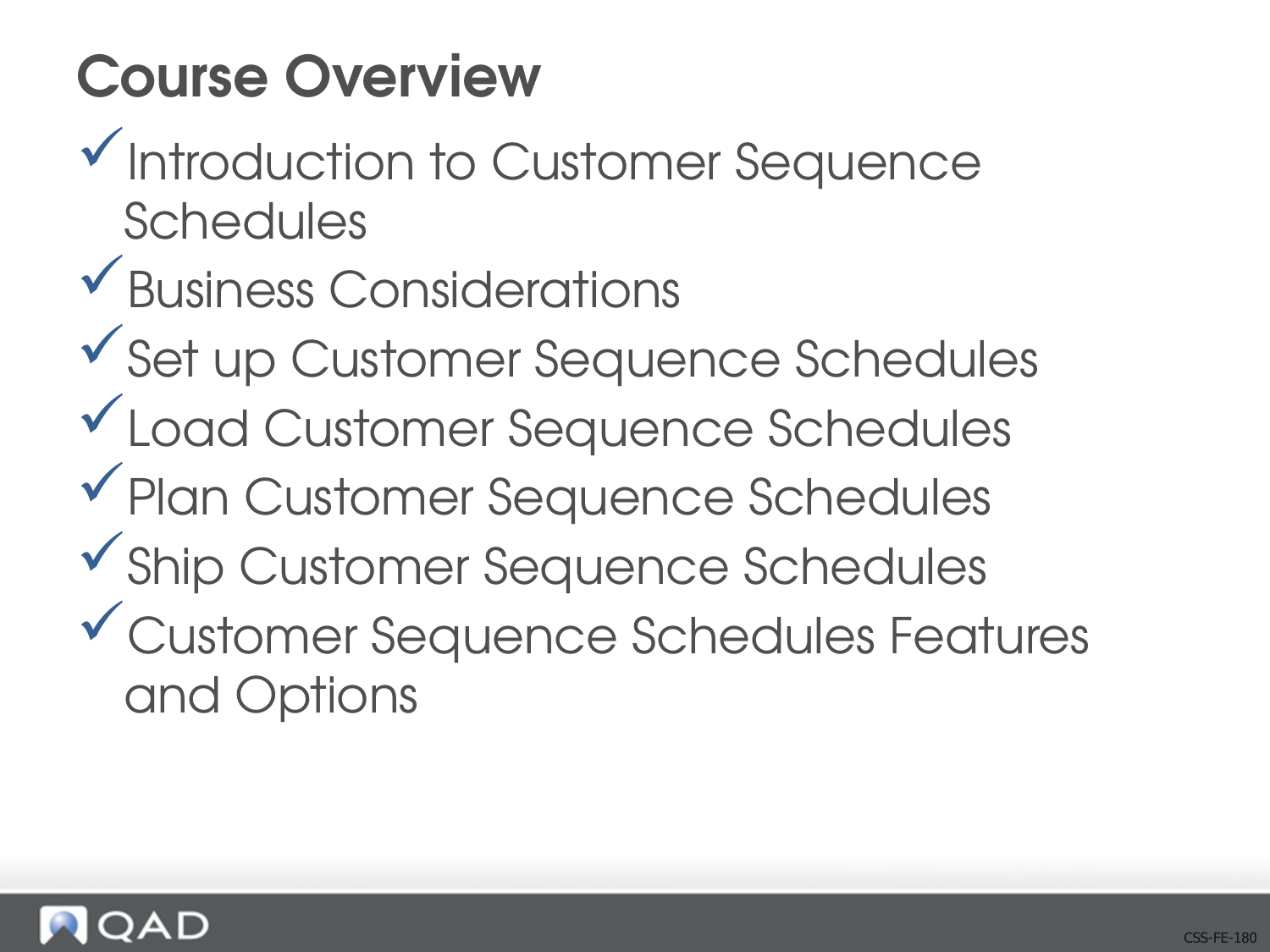

# Course Overview
Introduction to Customer Sequence Schedules
Business Considerations
Set up Customer Sequence Schedules
Load Customer Sequence Schedules
Plan Customer Sequence Schedules
Ship Customer Sequence Schedules
Customer Sequence Schedules Features and Options
CSS-FE-180